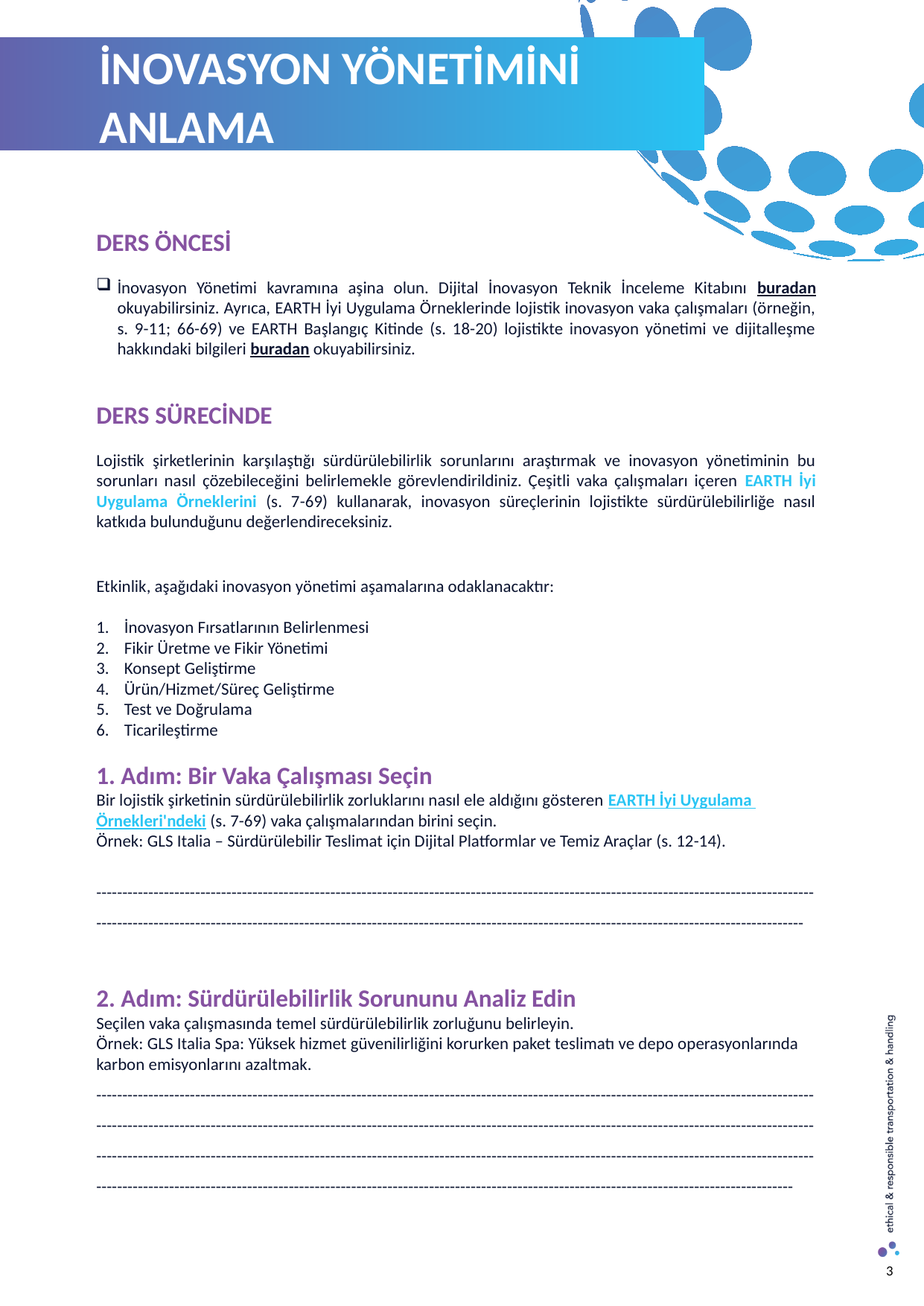

İNOVASYON YÖNETİMİNİ ANLAMA
DERS ÖNCESİ

İnovasyon Yönetimi kavramına aşina olun. Dijital İnovasyon Teknik İnceleme Kitabını buradan okuyabilirsiniz. Ayrıca, EARTH İyi Uygulama Örneklerinde lojistik inovasyon vaka çalışmaları (örneğin, s. 9-11; 66-69) ve EARTH Başlangıç Kitinde (s. 18-20) lojistikte inovasyon yönetimi ve dijitalleşme hakkındaki bilgileri buradan okuyabilirsiniz.

DERS SÜRECİNDE

Lojistik şirketlerinin karşılaştığı sürdürülebilirlik sorunlarını araştırmak ve inovasyon yönetiminin bu sorunları nasıl çözebileceğini belirlemekle görevlendirildiniz. Çeşitli vaka çalışmaları içeren EARTH İyi Uygulama Örneklerini (s. 7-69) kullanarak, inovasyon süreçlerinin lojistikte sürdürülebilirliğe nasıl katkıda bulunduğunu değerlendireceksiniz.

Etkinlik, aşağıdaki inovasyon yönetimi aşamalarına odaklanacaktır:

İnovasyon Fırsatlarının Belirlenmesi
Fikir Üretme ve Fikir Yönetimi
Konsept Geliştirme
Ürün/Hizmet/Süreç Geliştirme
Test ve Doğrulama
Ticarileştirme

1. Adım: Bir Vaka Çalışması Seçin
Bir lojistik şirketinin sürdürülebilirlik zorluklarını nasıl ele aldığını gösteren EARTH İyi Uygulama Örnekleri'ndeki (s. 7-69) vaka çalışmalarından birini seçin.
Örnek: GLS Italia – Sürdürülebilir Teslimat için Dijital Platformlar ve Temiz Araçlar (s. 12-14).

----------------------------------------------------------------------------------------------------------------------------------------------------------------------------------------------------------------------------------------------------------------------------------

2. Adım: Sürdürülebilirlik Sorununu Analiz Edin
Seçilen vaka çalışmasında temel sürdürülebilirlik zorluğunu belirleyin.
Örnek: GLS Italia Spa: Yüksek hizmet güvenilirliğini korurken paket teslimatı ve depo operasyonlarında karbon emisyonlarını azaltmak.
--------------------------------------------------------------------------------------------------------------------------------------------------------------------------------------------------------------------------------------------------------------------------------------------------------------------------------------------------------------------------------------------------------------------------------------------------------------------------------------------------------------------------------------------------------------------
3